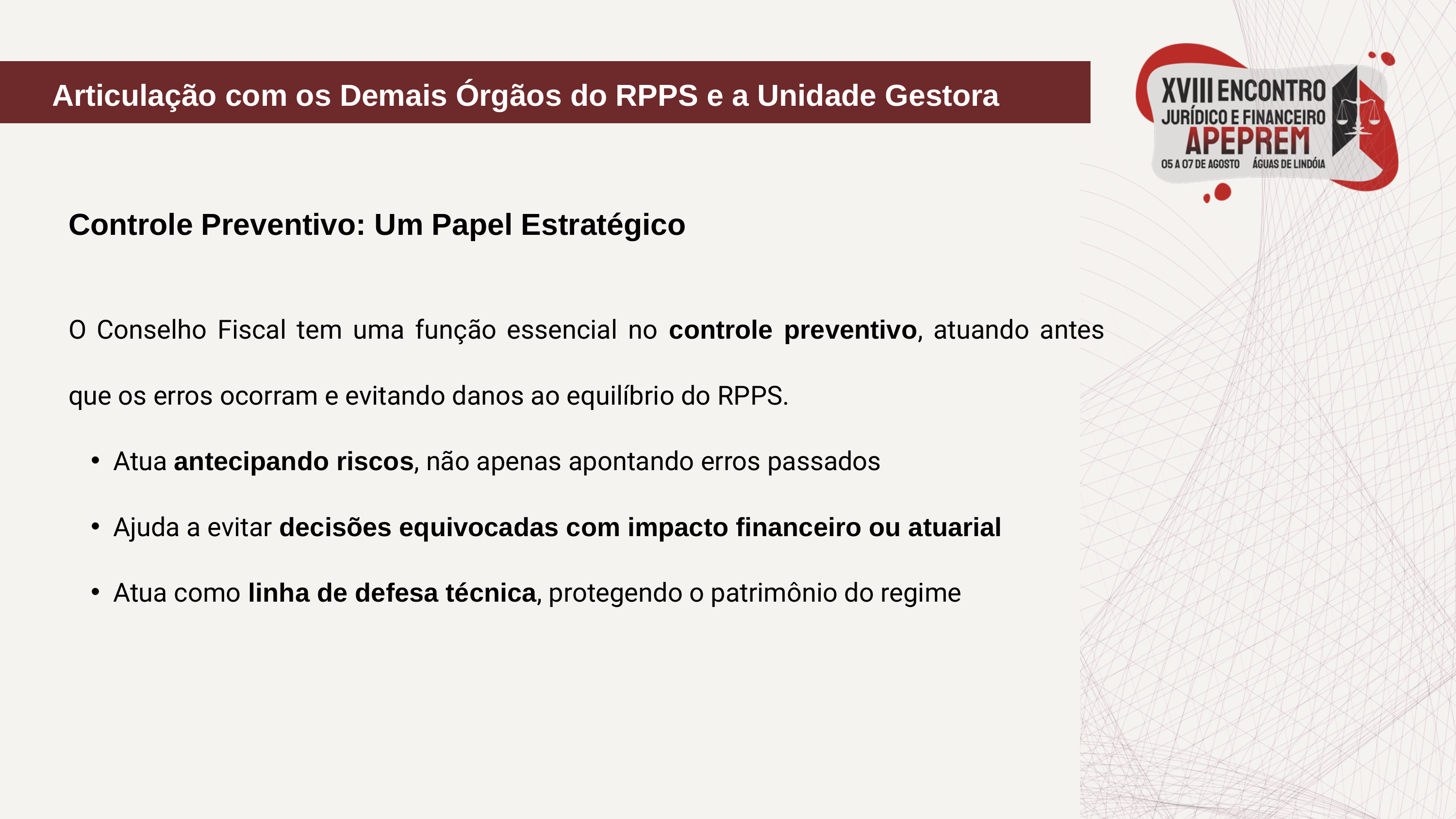

Articulação com os Demais Órgãos do RPPS e a Unidade Gestora
Controle Preventivo: Um Papel Estratégico
O Conselho Fiscal tem uma função essencial no controle preventivo, atuando antes que os erros ocorram e evitando danos ao equilíbrio do RPPS.
Atua antecipando riscos, não apenas apontando erros passados
Ajuda a evitar decisões equivocadas com impacto financeiro ou atuarial
Atua como linha de defesa técnica, protegendo o patrimônio do regime